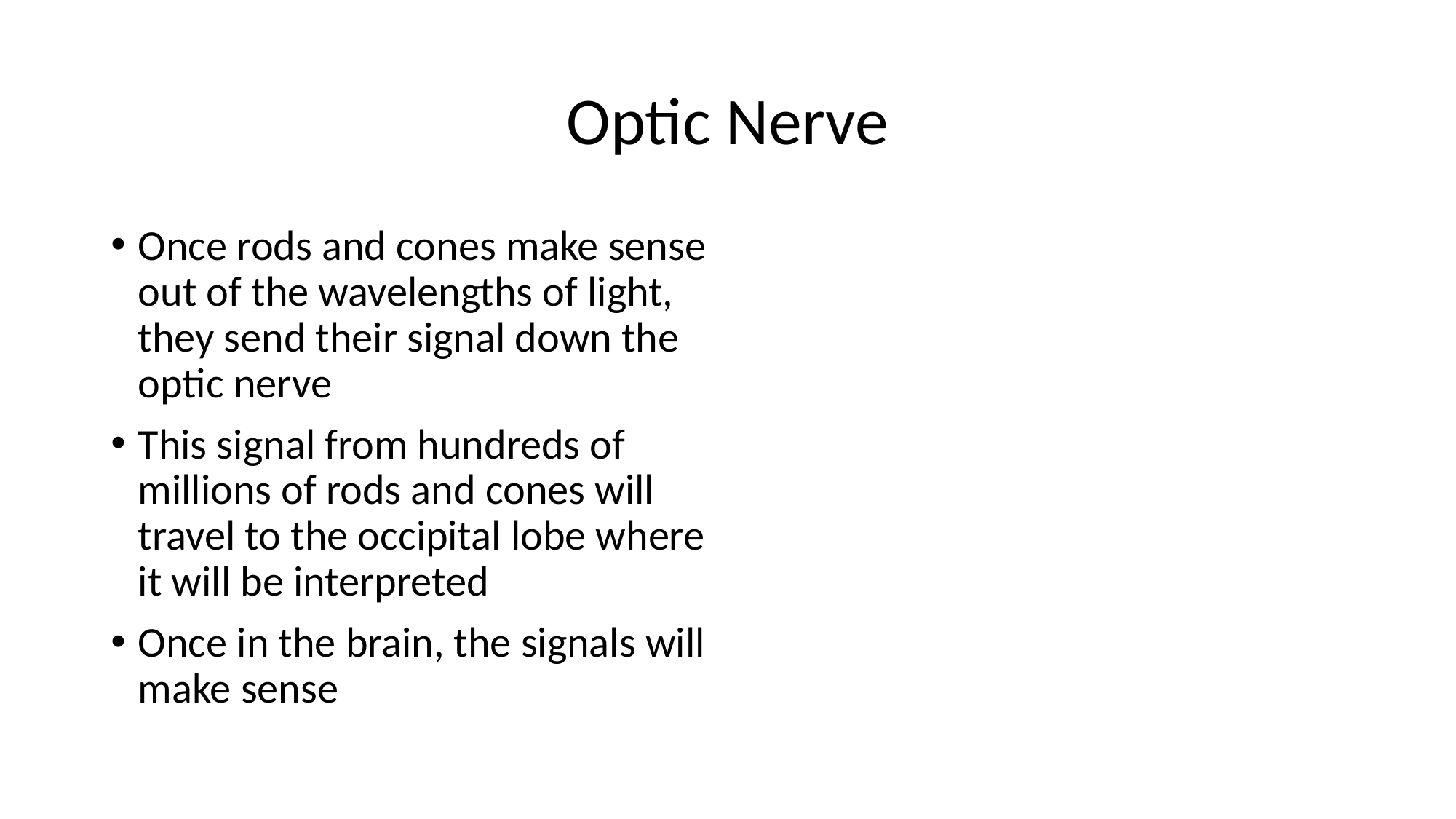

# Optic Nerve
Once rods and cones make sense out of the wavelengths of light, they send their signal down the optic nerve
This signal from hundreds of millions of rods and cones will travel to the occipital lobe where it will be interpreted
Once in the brain, the signals will make sense